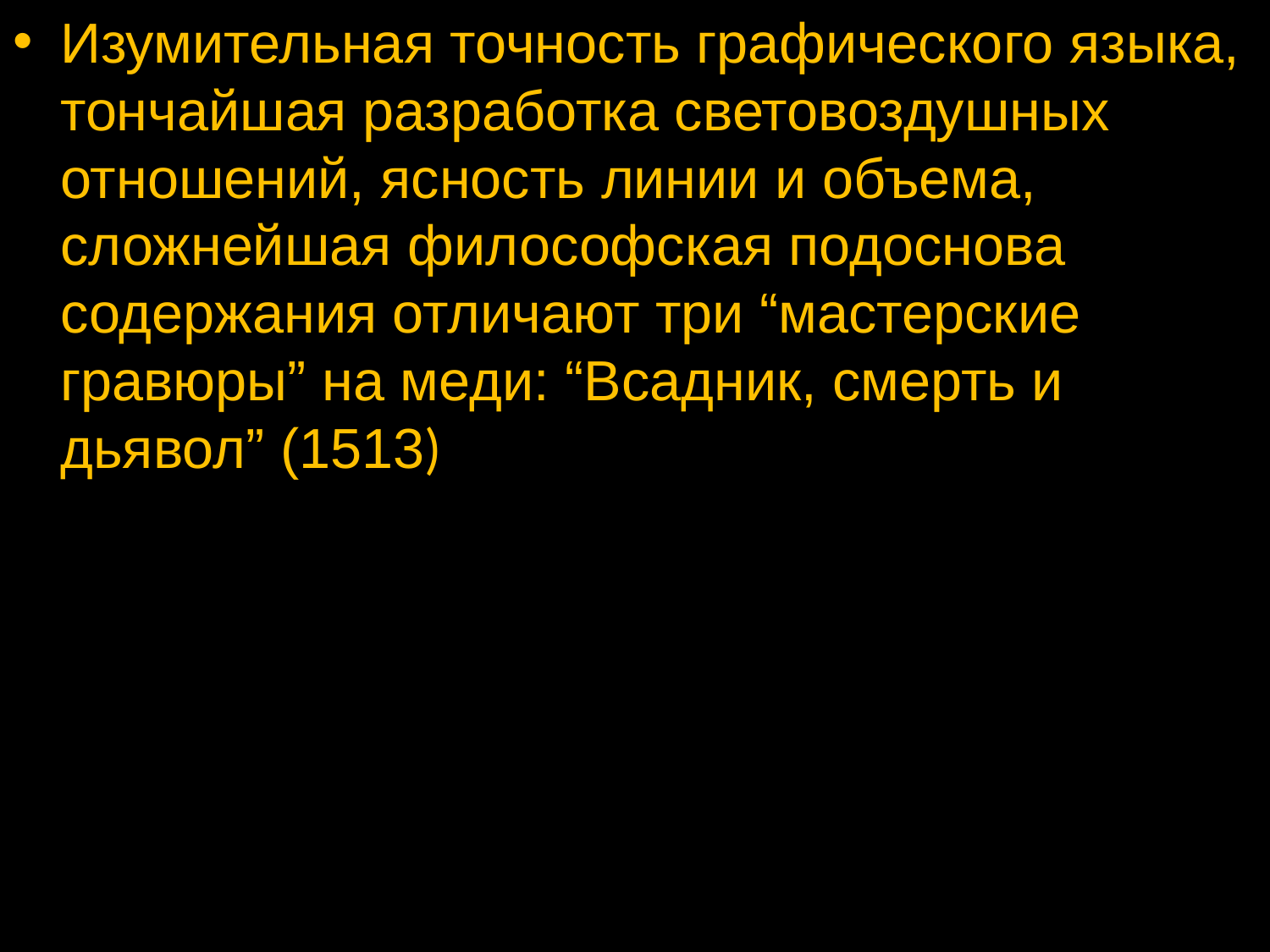

Изумительная точность графического языка, тончайшая разработка световоздушных отношений, ясность линии и объема, сложнейшая философская подоснова содержания отличают три “мастерские гравюры” на меди: “Всадник, смерть и дьявол” (1513)